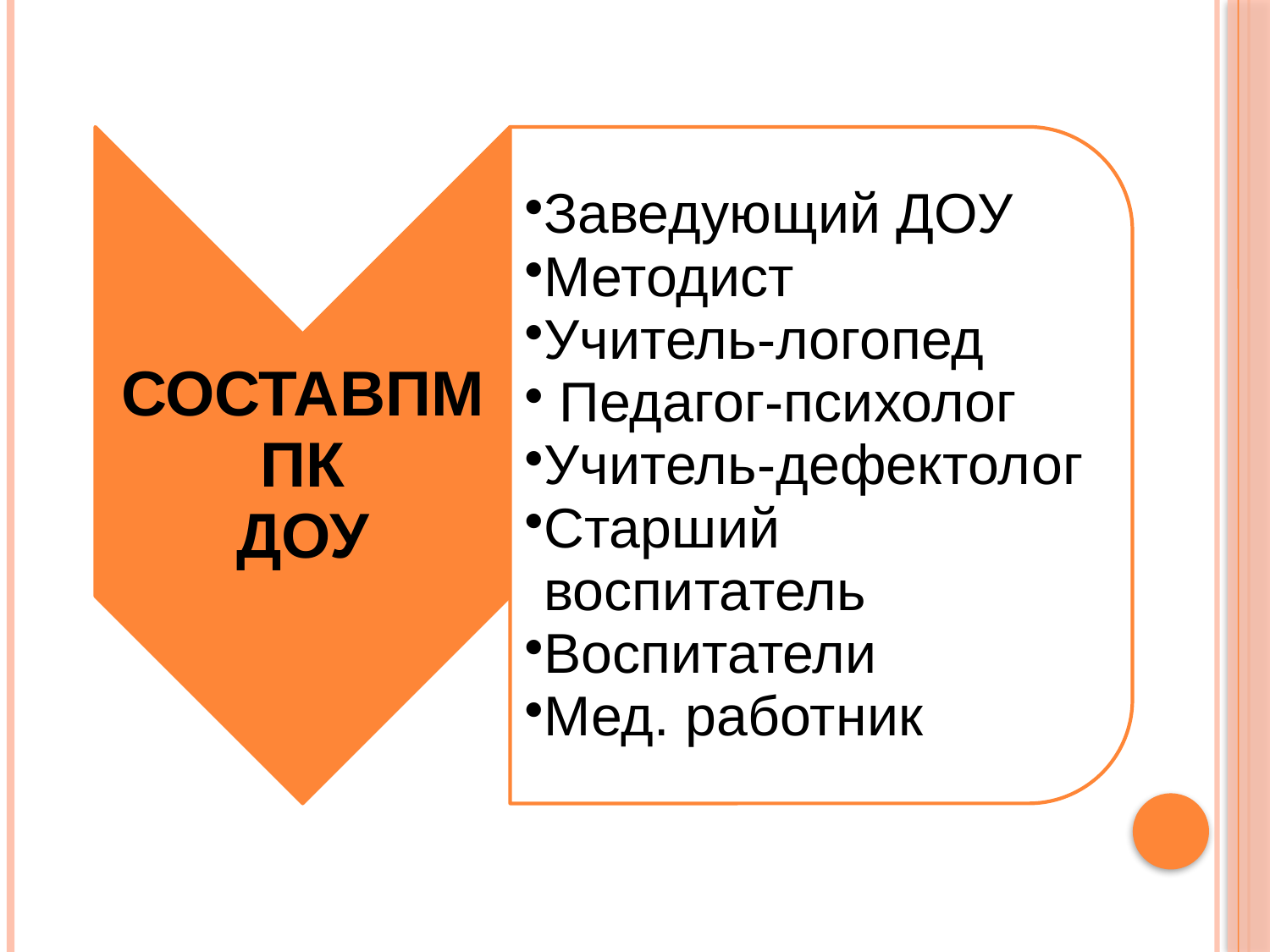

ДОУ
Заведующий ДОУ
Методист
Учитель-логопед
 Педагог-психолог
Учитель-дефектолог
Мед. работник
Воспитатели